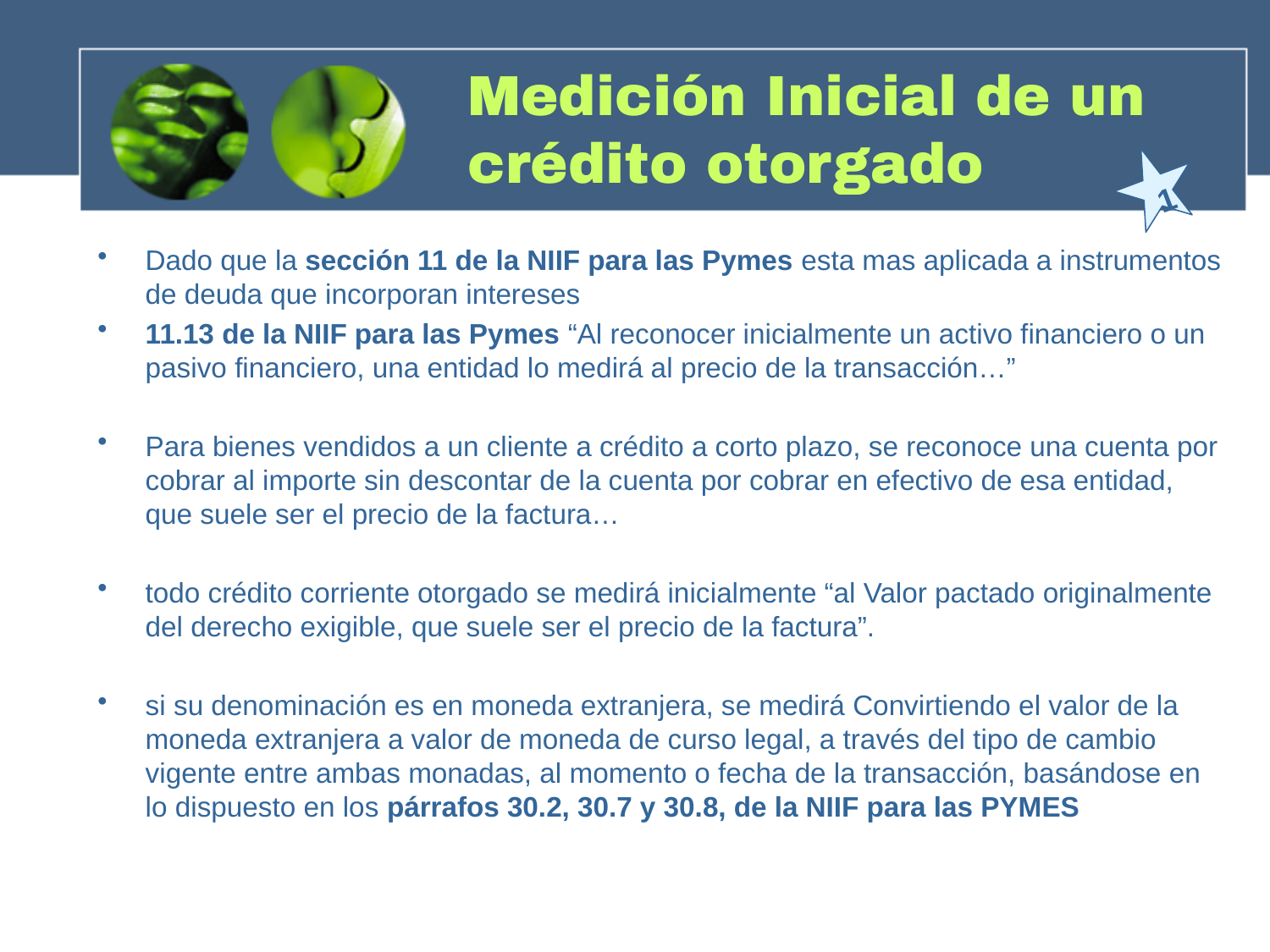

# Medición Inicial de un crédito otorgado
1
Dado que la sección 11 de la NIIF para las Pymes esta mas aplicada a instrumentos de deuda que incorporan intereses
11.13 de la NIIF para las Pymes “Al reconocer inicialmente un activo financiero o un pasivo financiero, una entidad lo medirá al precio de la transacción…”

Para bienes vendidos a un cliente a crédito a corto plazo, se reconoce una cuenta por cobrar al importe sin descontar de la cuenta por cobrar en efectivo de esa entidad, que suele ser el precio de la factura…

todo crédito corriente otorgado se medirá inicialmente “al Valor pactado originalmente del derecho exigible, que suele ser el precio de la factura”.

si su denominación es en moneda extranjera, se medirá Convirtiendo el valor de la moneda extranjera a valor de moneda de curso legal, a través del tipo de cambio vigente entre ambas monadas, al momento o fecha de la transacción, basándose en lo dispuesto en los párrafos 30.2, 30.7 y 30.8, de la NIIF para las PYMES